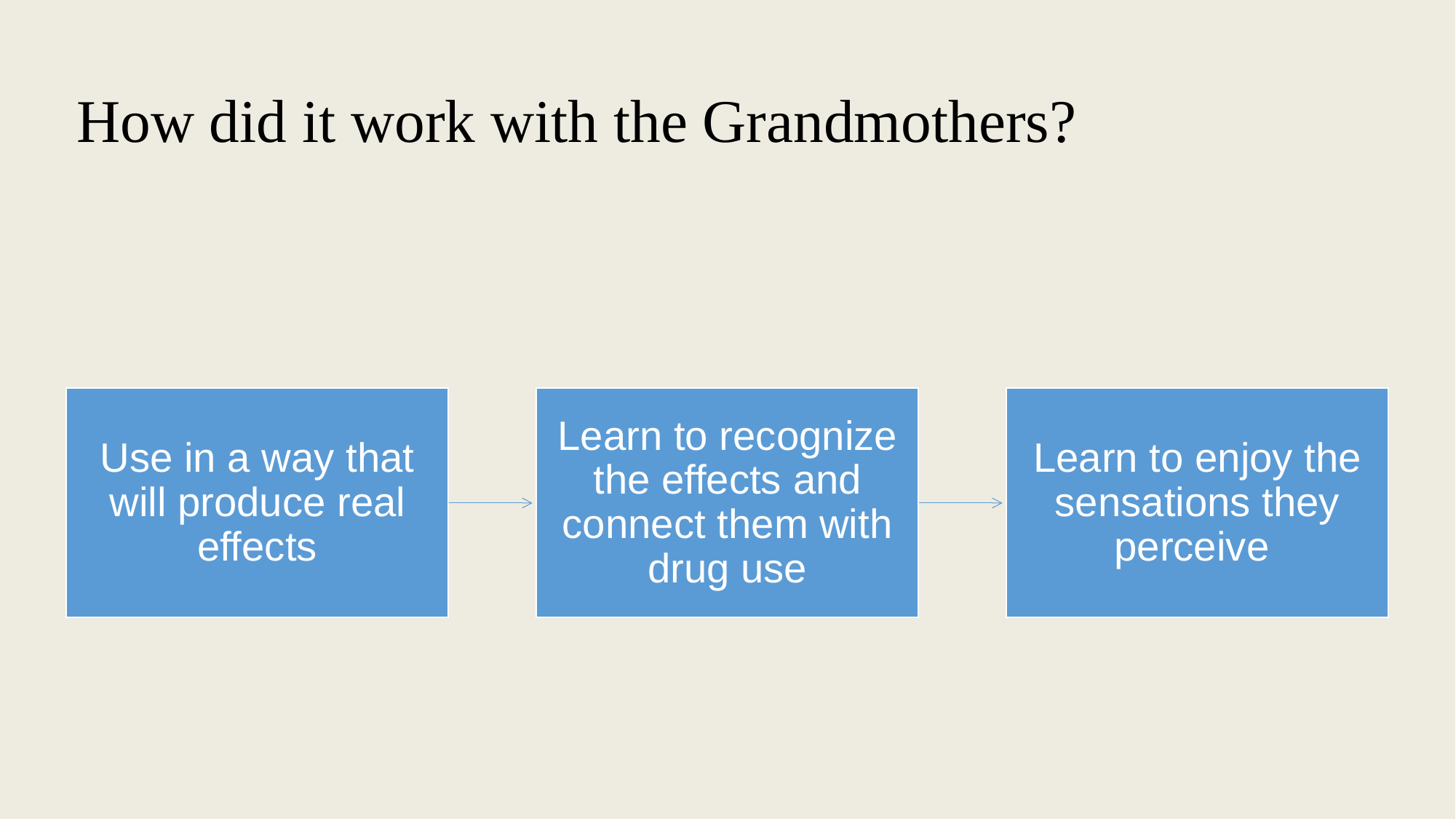

# How did it work with the Grandmothers?

Use in a way that will produce real effects

Learn to recognize the effects and connect them with drug use
Learn to enjoy the sensations they perceive